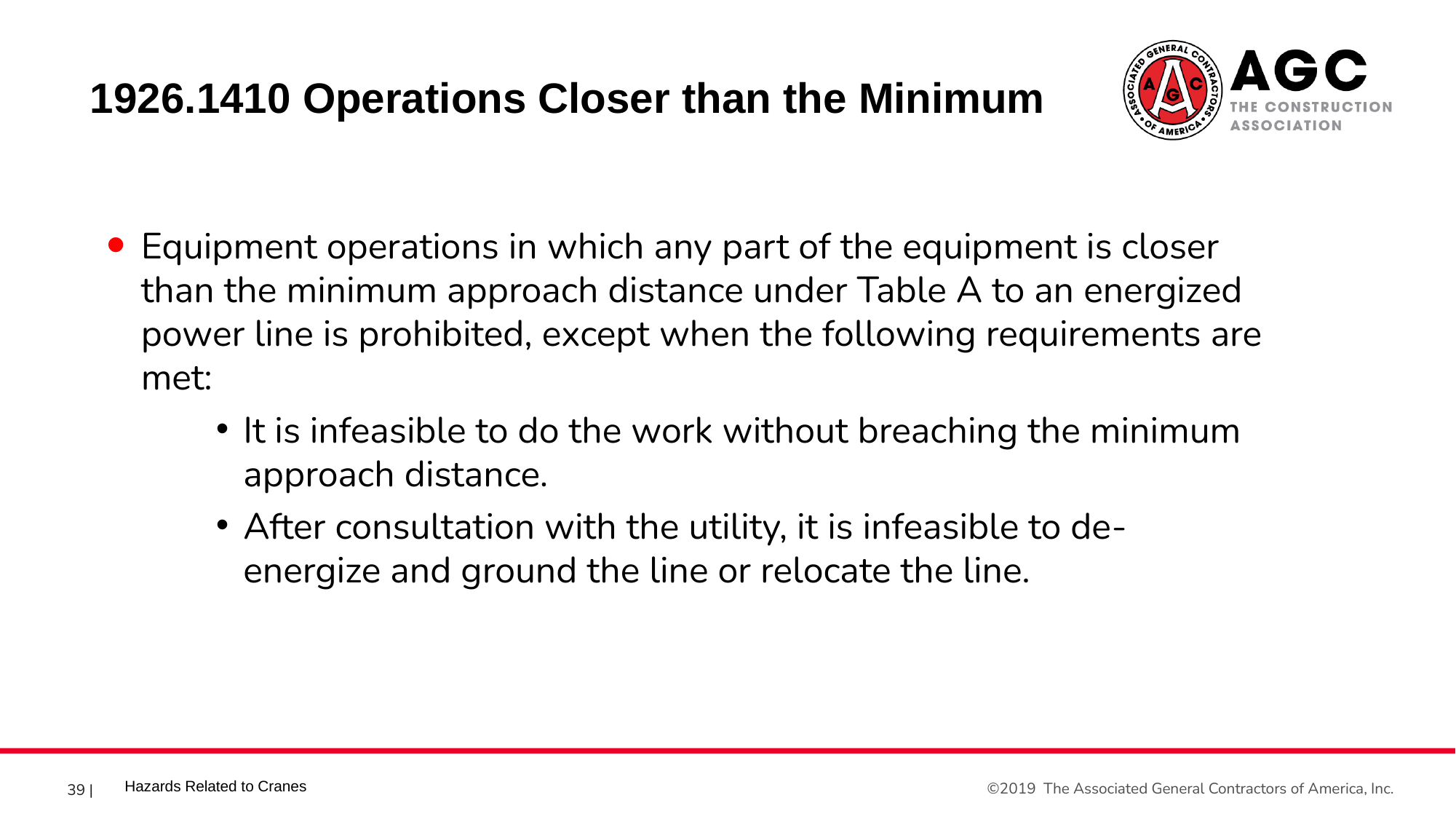

1926.1410 Operations Closer than the Minimum

Equipment operations in which any part of the equipment is closer than the minimum approach distance under Table A to an energized power line is prohibited, except when the following requirements are met:
It is infeasible to do the work without breaching the minimum approach distance.
After consultation with the utility, it is infeasible to de-energize and ground the line or relocate the line.
Hazards Related to Cranes